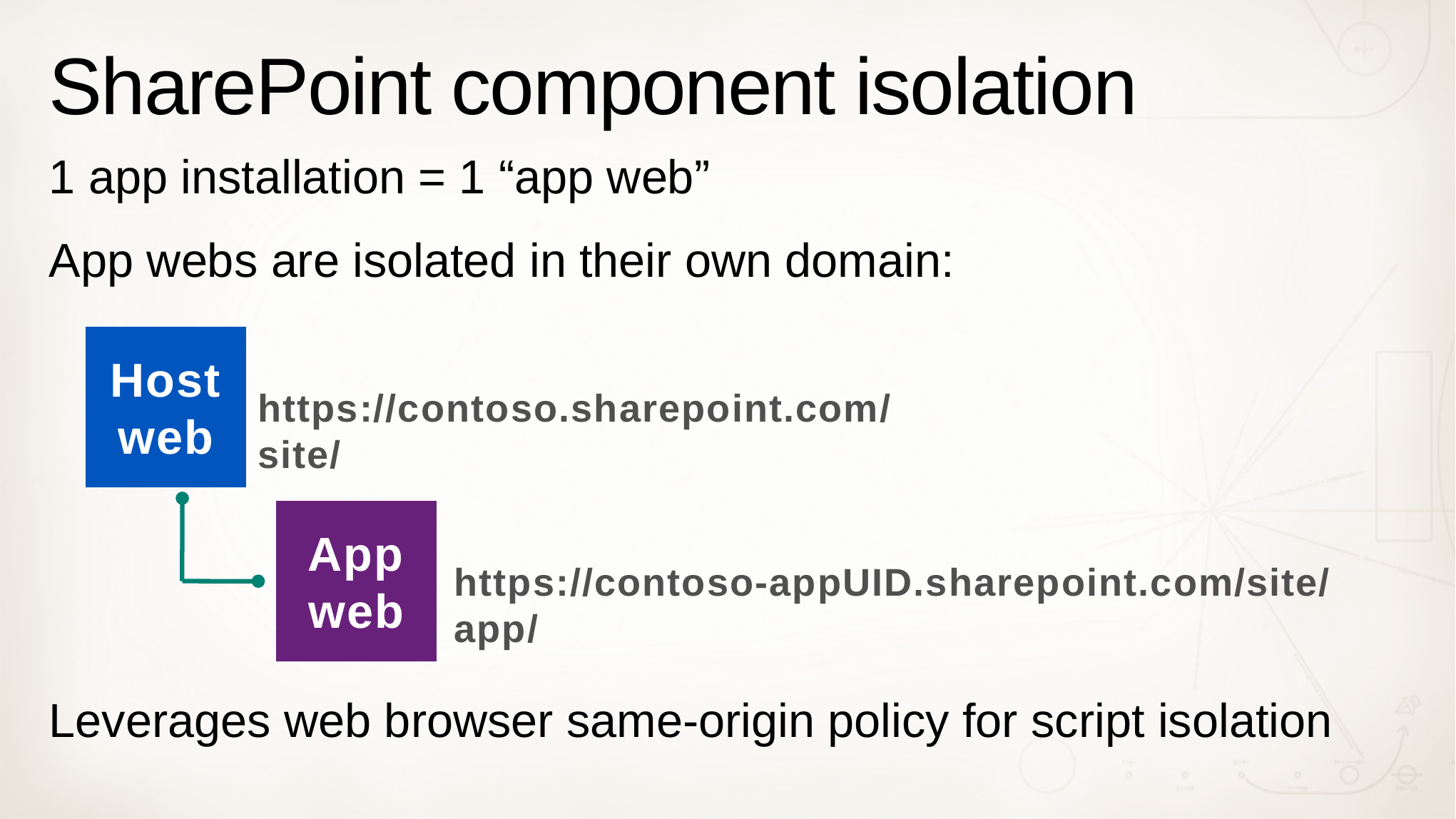

# SharePoint component isolation
1 app installation = 1 “app web”

App webs are isolated in their own domain:

Leverages web browser same-origin policy for script isolation

Host web
https://contoso.sharepoint.com/site/

App web
https://contoso-appUID.sharepoint.com/site/app/